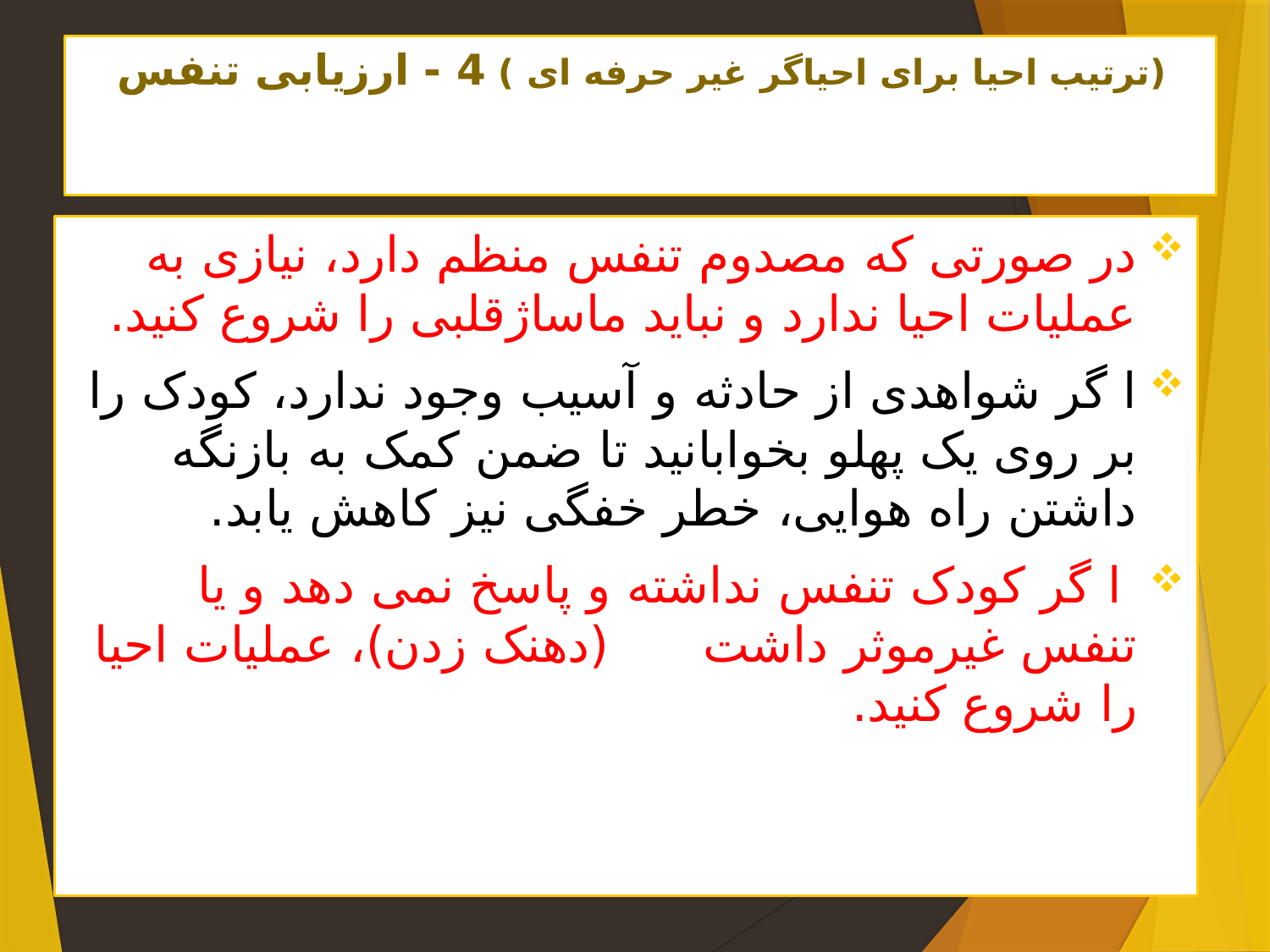

# (ترتیب احیا برای احیاگر غیر حرفه ای ) 4 - ارزیابی تنفس
در صورتی که مصدوم تنفس منظم دارد، نیازی به عملیات احیا ندارد و نباید ماساژقلبی را شروع کنید.
ا گر شواهدی از حادثه و آسیب وجود ندارد، کودک را بر روی یک پهلو بخوابانید تا ضمن کمک به بازنگه داشتن راه هوایی، خطر خفگی نیز کاهش یابد.
 ا گر کودک تنفس نداشته و پاسخ نمی دهد و یا تنفس غیرموثر داشت      (دهنک زدن)، عملیات احیا را شروع کنید.